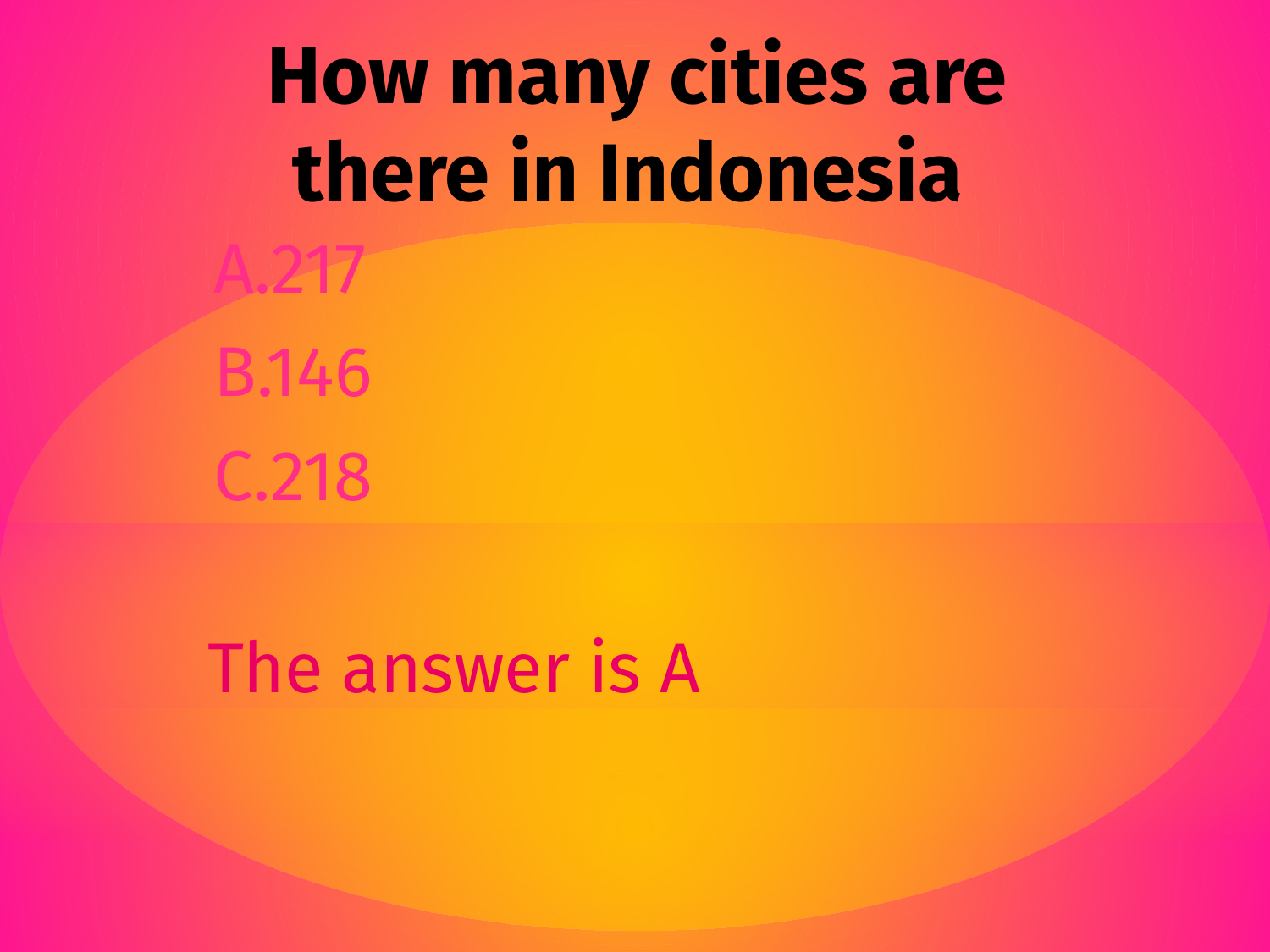

# How many cities are there in Indonesia
A.217
B.146
C.218

The answer is A